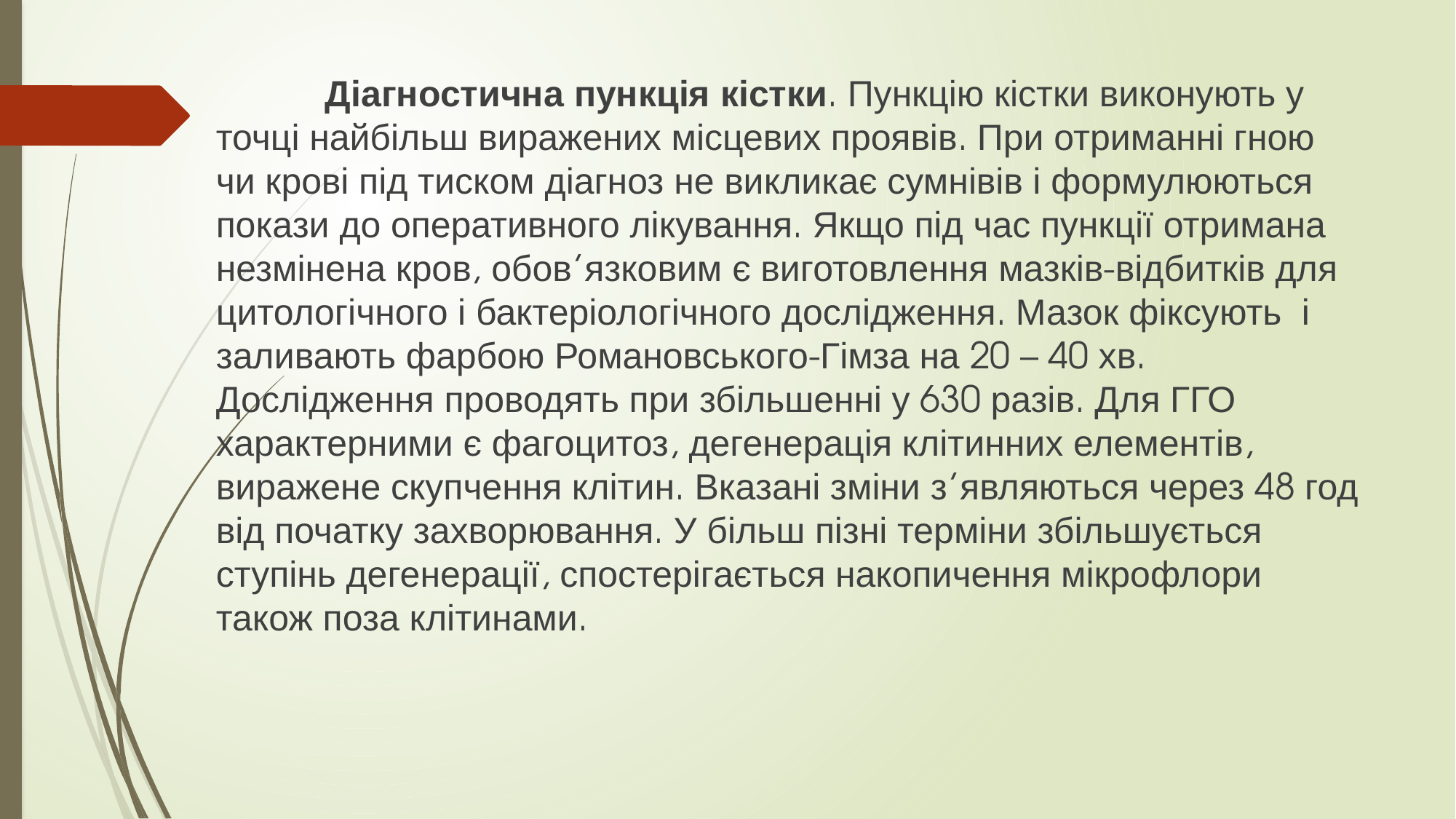

Діагностична пункція кістки. Пункцію кістки виконують у точці найбільш виражених місцевих проявів. При отриманні гною чи крові під тиском діагноз не викликає сумнівів і формулюються покази до оперативного лікування. Якщо під час пункції отримана незмінена кров, обов’язковим є виготовлення мазків-відбитків для цитологічного і бактеріологічного дослідження. Мазок фіксують  і заливають фарбою Романовського-Гімза на 20 – 40 хв. Дослідження проводять при збільшенні у 630 разів. Для ГГО характерними є фагоцитоз, дегенерація клітинних елементів, виражене скупчення клітин. Вказані зміни з’являються через 48 год від початку захворювання. У більш пізні терміни збільшується ступінь дегенерації, спостерігається накопичення мікрофлори також поза клітинами.